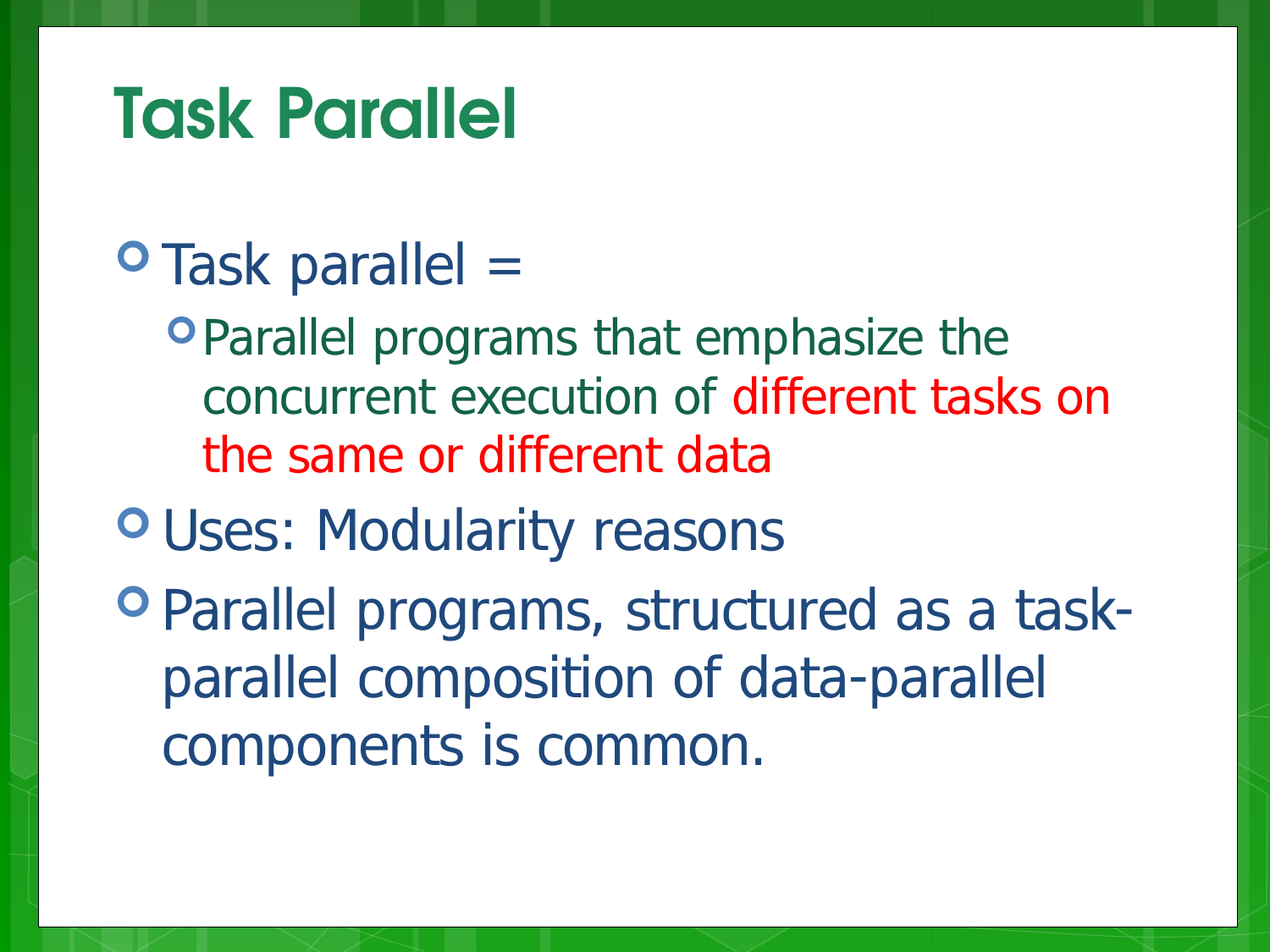

# Task Parallel
Task parallel =
Parallel programs that emphasize the concurrent execution of different tasks on the same or different data
Uses: Modularity reasons
Parallel programs, structured as a task-parallel composition of data-parallel components is common.